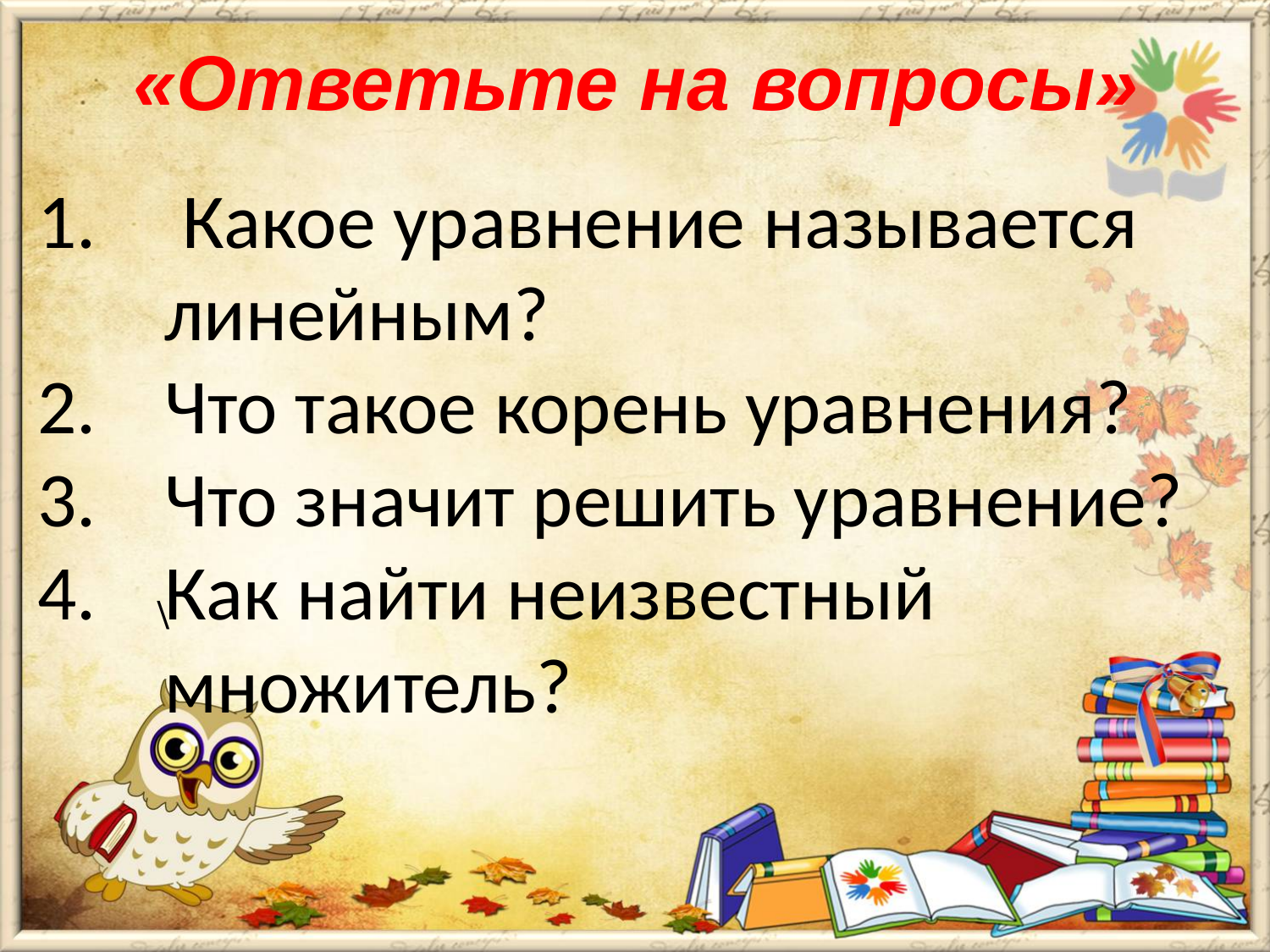

# «Ответьте на вопросы»

 Какое уравнение называется линейным?
Что такое корень уравнения?
Что значит решить уравнение?
Как найти неизвестный множитель?

\